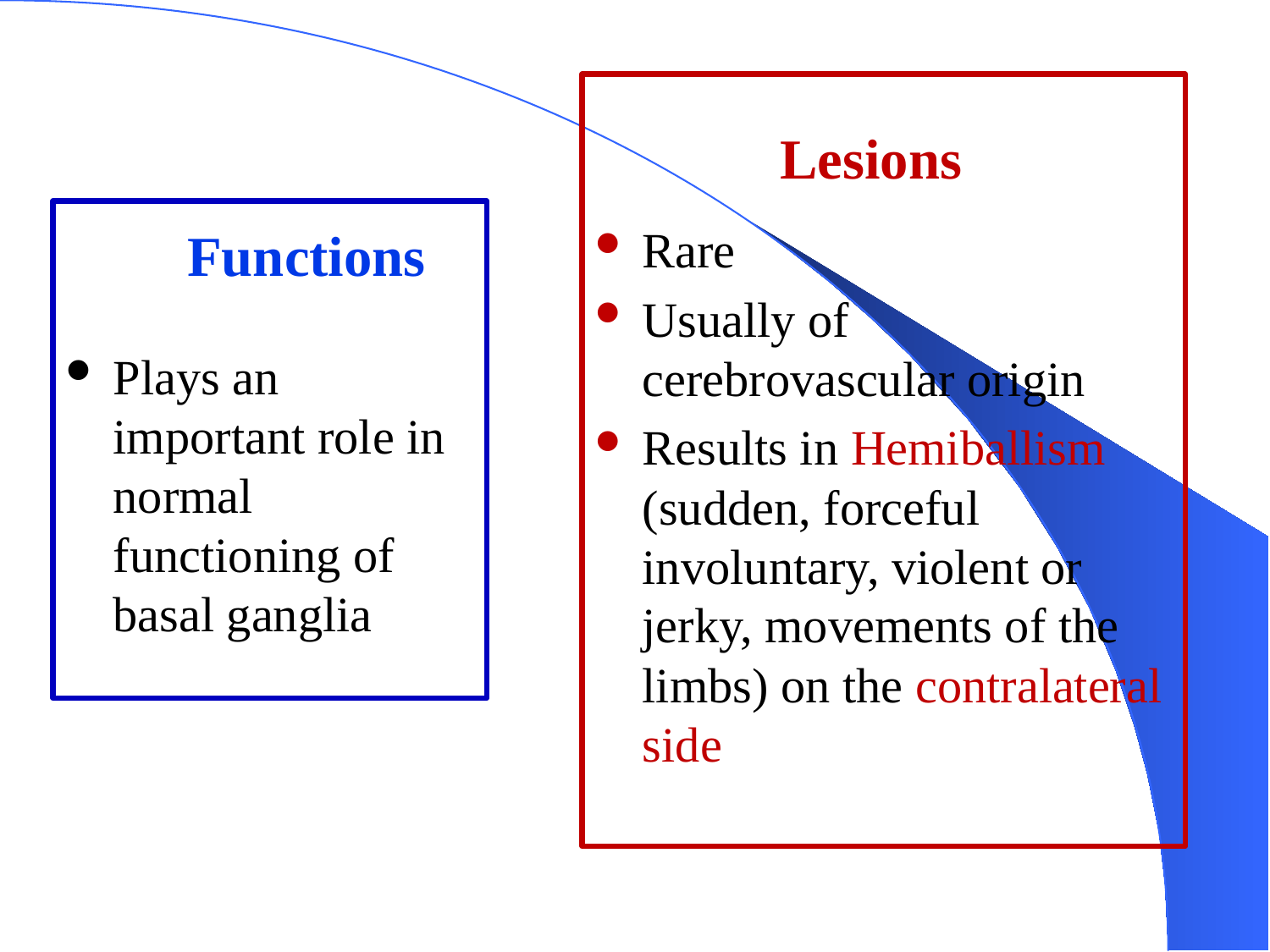

Rare
Usually of cerebrovascular origin
Results in Hemiballism (sudden, forceful involuntary, violent or jerky, movements of the limbs) on the contralateral side

	Lesions

Plays an important role in normal functioning of basal ganglia

		Functions